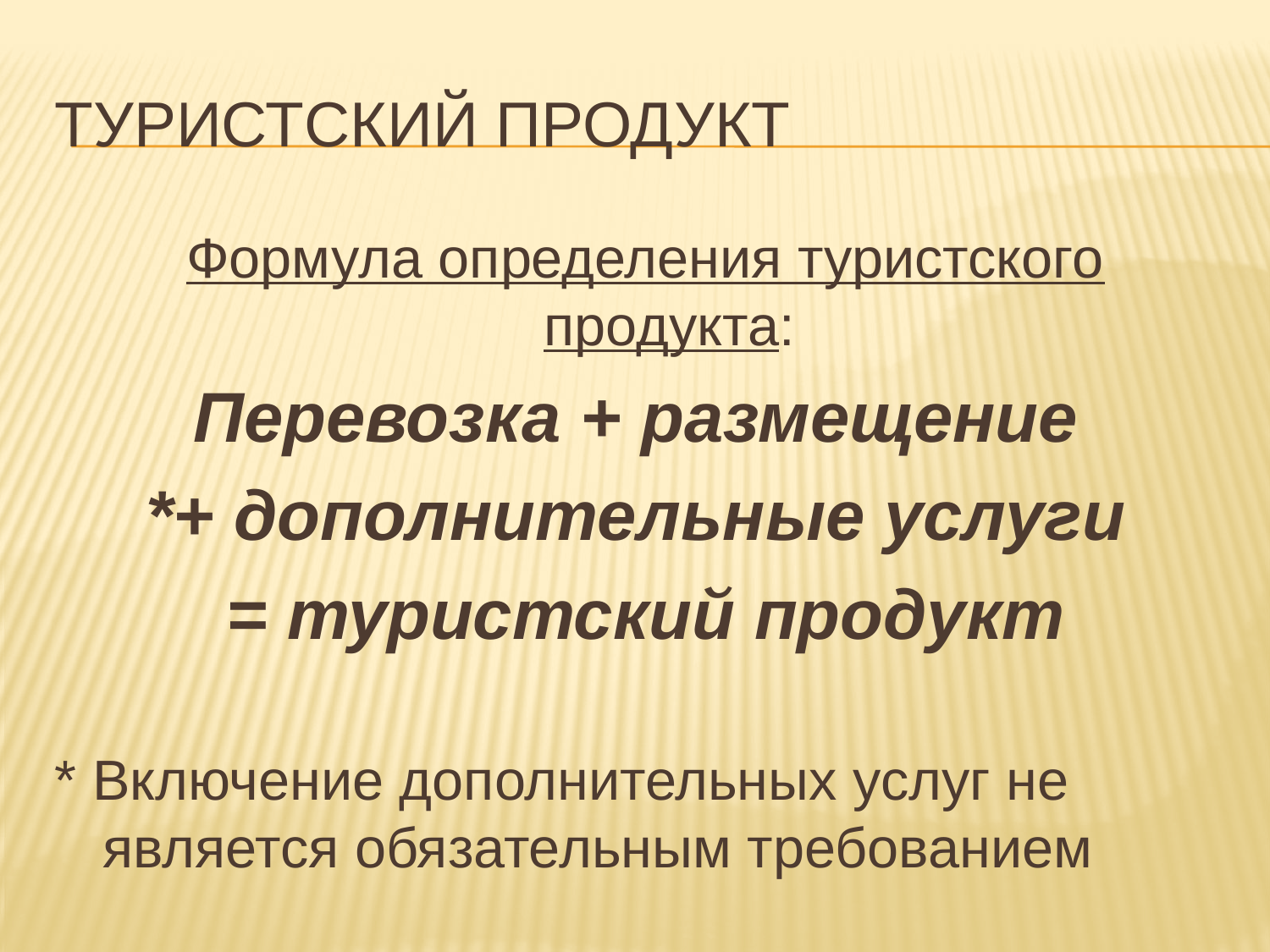

# Туристский продукт
Формула определения туристского продукта:
Перевозка + размещение
*+ дополнительные услуги
= туристский продукт

* Включение дополнительных услуг не является обязательным требованием